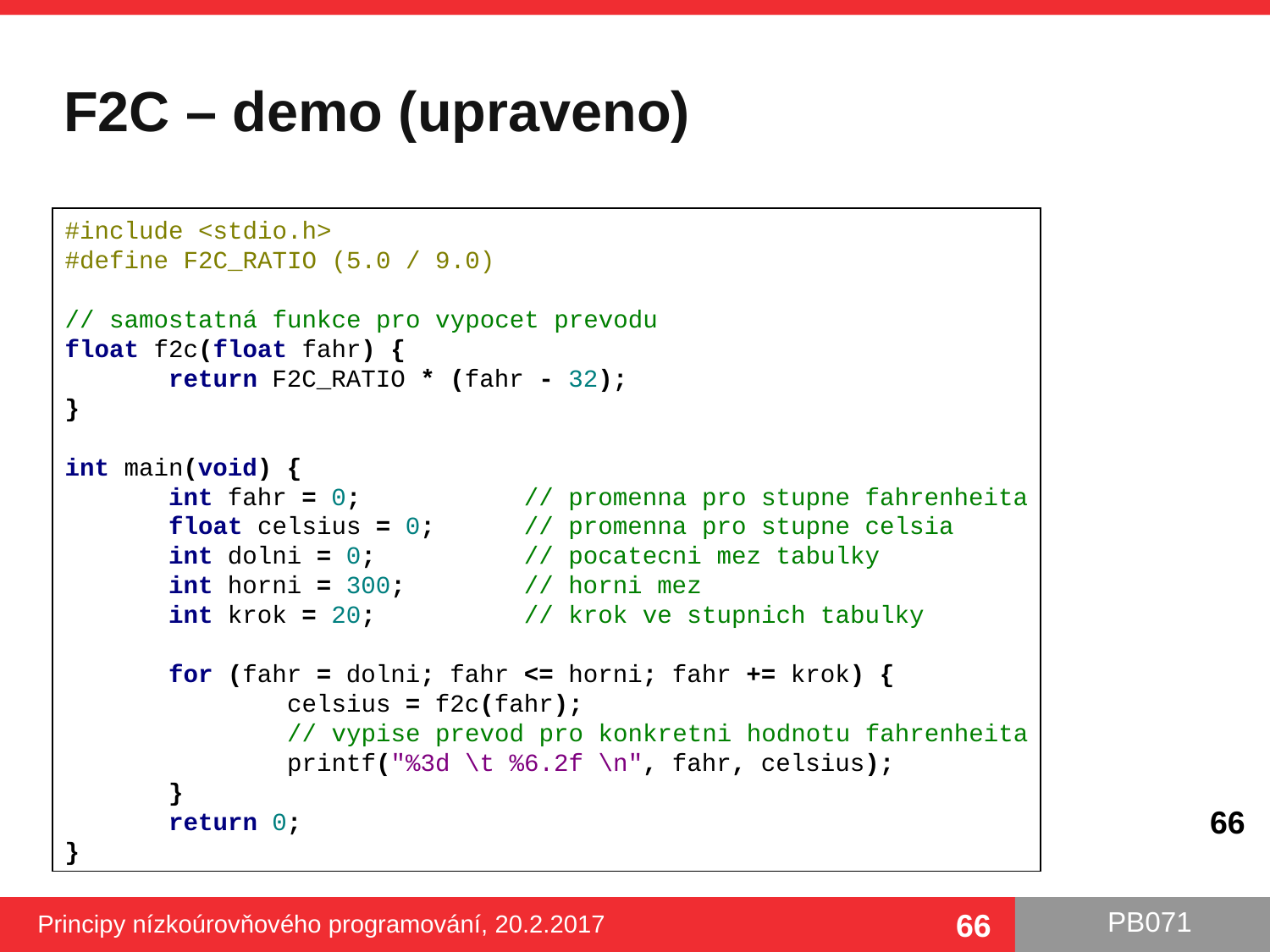

# F2C – demo (upraveno)

#include <stdio.h>
#define F2C_RATIO (5.0 / 9.0)

// samostatná funkce pro vypocet prevodu
float f2c(float fahr) {
       return F2C_RATIO * (fahr - 32);
}

int main(void) {
       int fahr = 0;           // promenna pro stupne fahrenheita
       float celsius = 0;      // promenna pro stupne celsia
       int dolni = 0;          // pocatecni mez tabulky
       int horni = 300;        // horni mez
       int krok = 20;          // krok ve stupnich tabulky

       for (fahr = dolni; fahr <= horni; fahr += krok) {
               celsius = f2c(fahr);
               // vypise prevod pro konkretni hodnotu fahrenheita
               printf("%3d \t %6.2f \n", fahr, celsius);
       }
       return 0;
}
66
Principy nízkoúrovňového programování, 20.2.2017